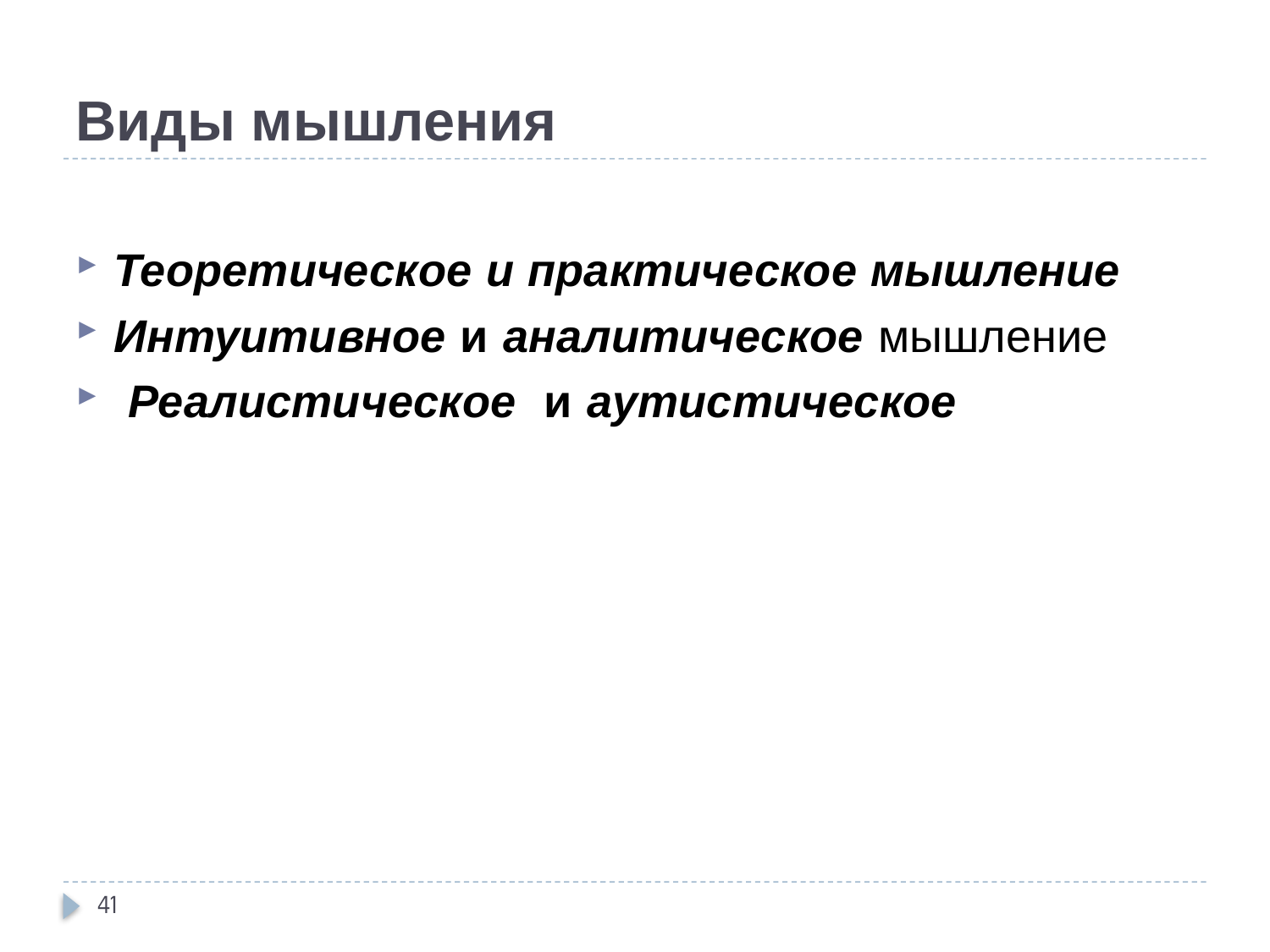

# Виды мышления

Теоретическое и практическое мышление
Интуитивное и аналитическое мышление
 Реалистическое  и аутистическое

41